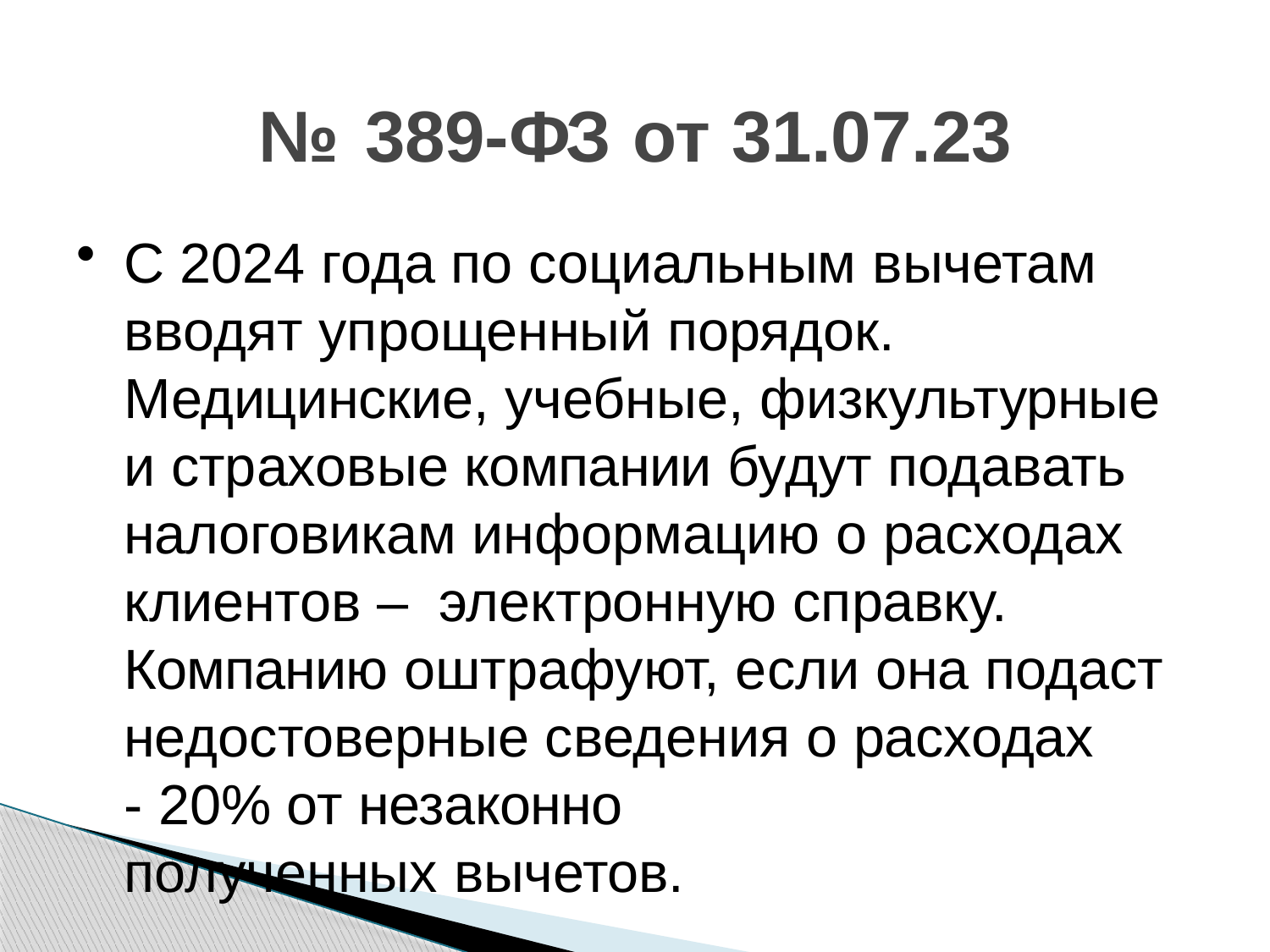

# № 389-ФЗ от 31.07.23
С 2024 года по социальным вычетам вводят упрощенный порядок. Медицинские, учебные, физкультурные и страховые компании будут подавать налоговикам информацию о расходах клиентов – электронную справку. Компанию оштрафуют, если она подаст недостоверные сведения о расходах
- 20% от незаконно полученных вычетов.